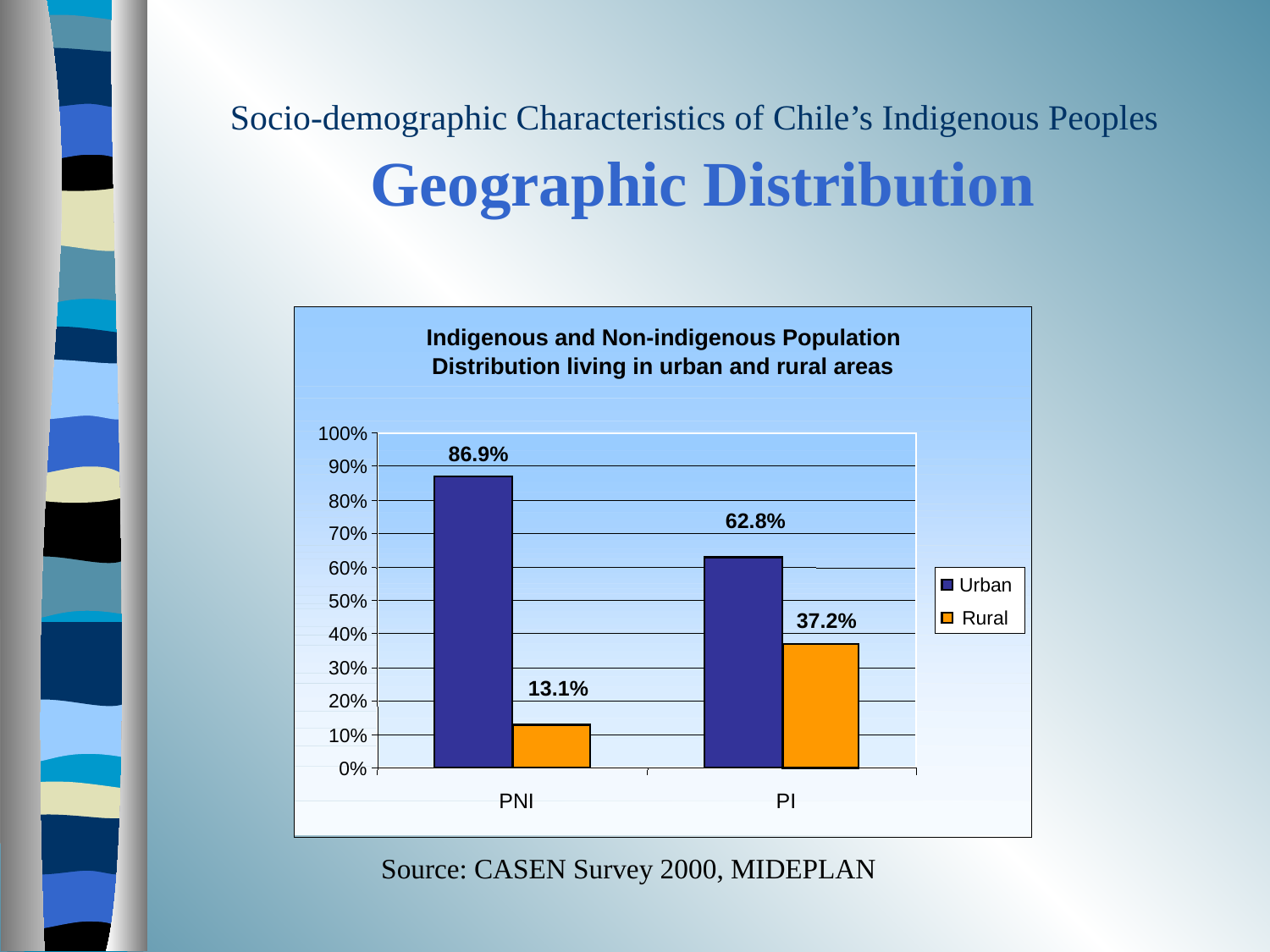

# Socio-demographic Characteristics of Chile’s Indigenous Peoples Geographic Distribution

Indigenous and Non-indigenous Population

Distribution living in urban and rural areas

100%

86.9%

90%

80%

62.8%

70%

60%

Urban

50%

Rural
37.2%

40%

30%

13.1%

20%

10%

0%

PNI
PI

Source: CASEN Survey 2000, MIDEPLAN